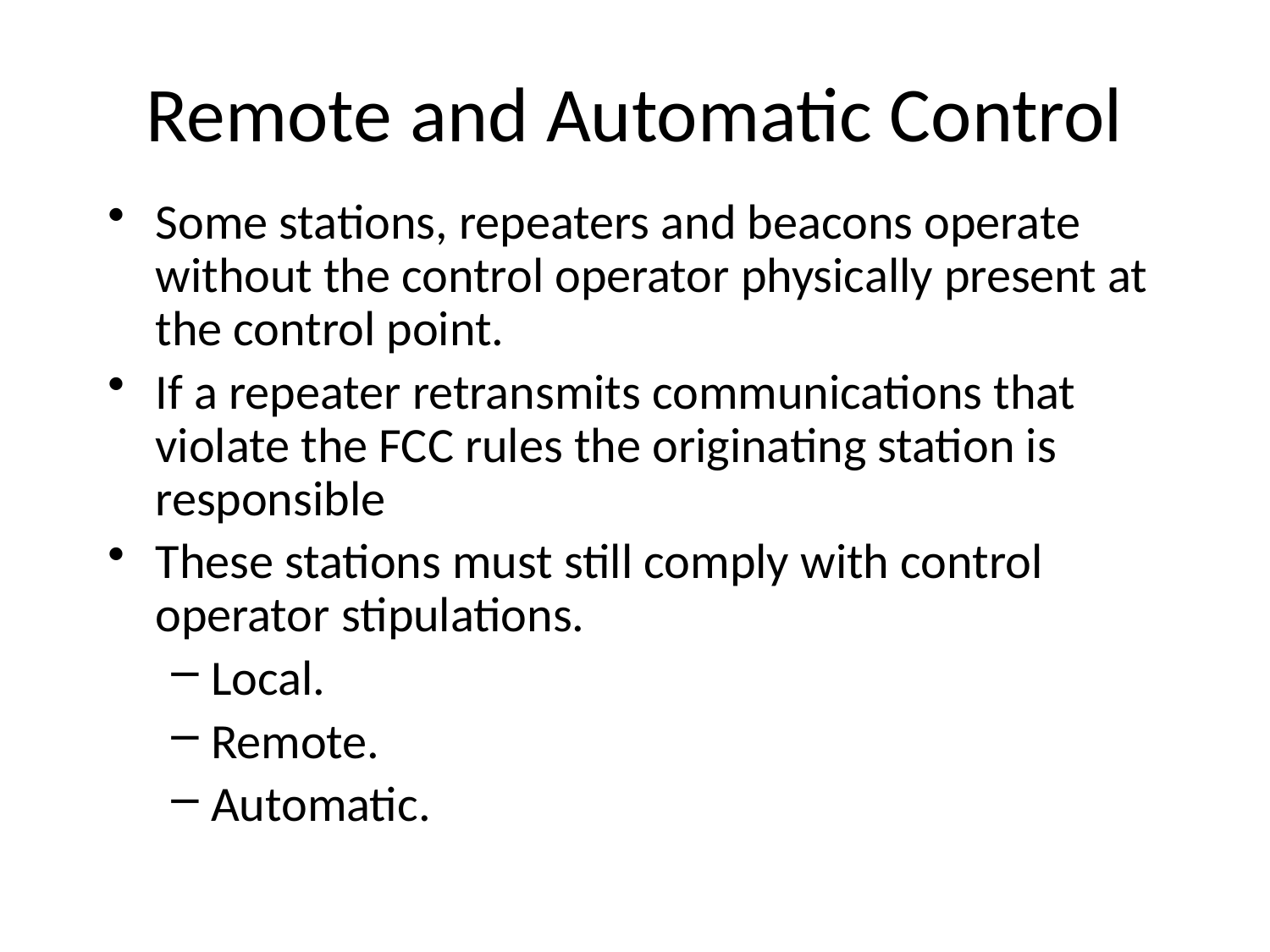

Remote and Automatic Control
Some stations, repeaters and beacons operate without the control operator physically present at the control point.
If a repeater retransmits communications that violate the FCC rules the originating station is responsible
These stations must still comply with control operator stipulations.
Local.
Remote.
Automatic.